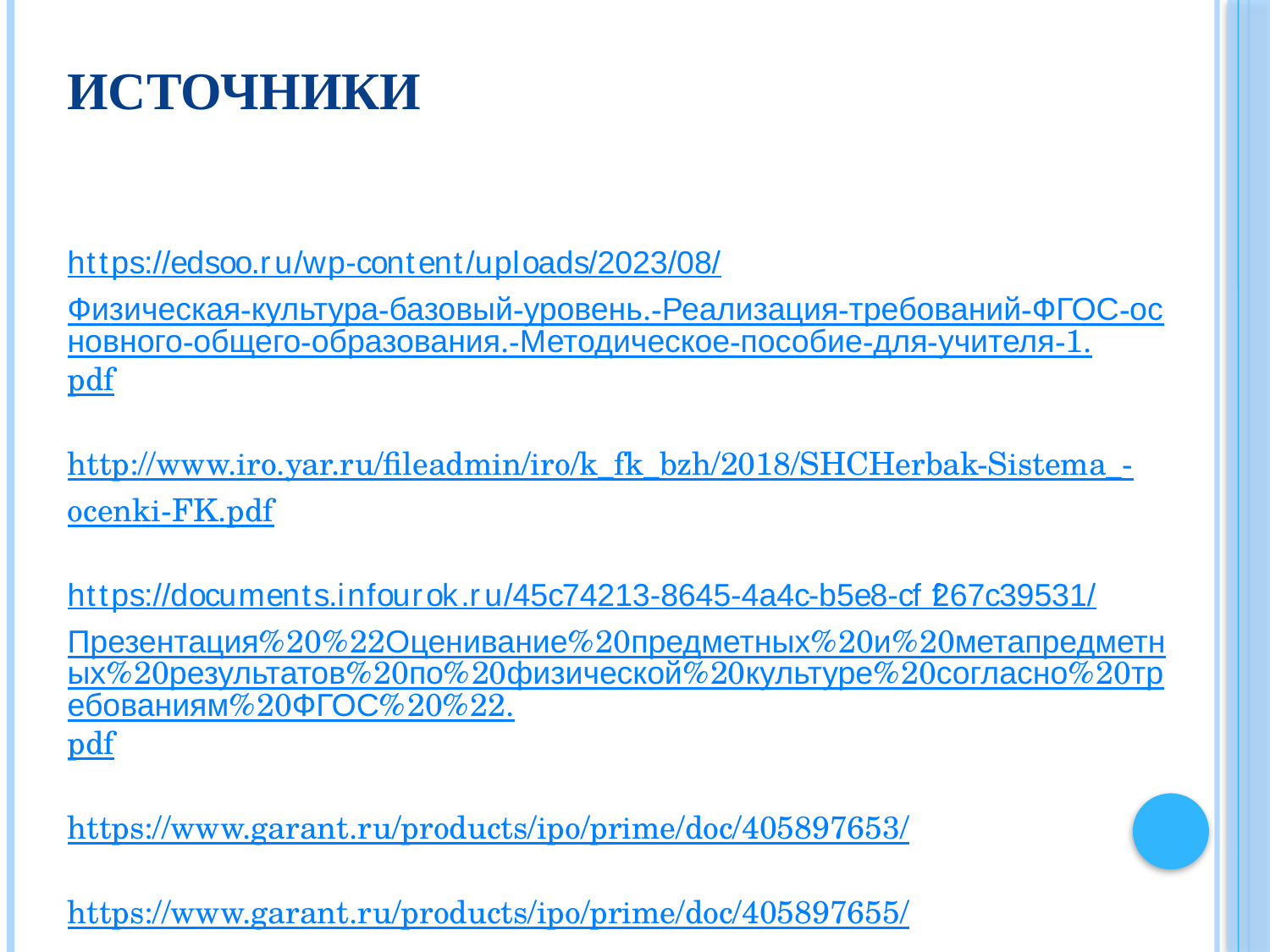

# источники
https://edsoo.ru/wp-content/uploads/2023/08/Физическая-культура-базовый-уровень.-Реализация-требований-ФГОС-основного-общего-образования.-Методическое-пособие-для-учителя-1.pdf

http://www.iro.yar.ru/fileadmin/iro/k_fk_bzh/2018/SHCHerbak-Sistema_-ocenki-FK.pdf

https://documents.infourok.ru/45c74213-8645-4a4c-b5e8-cff267c39531/Презентация%20%22Оценивание%20предметных%20и%20метапредметных%20результатов%20по%20физической%20культуре%20согласно%20требованиям%20ФГОС%20%22.pdf

https://www.garant.ru/products/ipo/prime/doc/405897653/

https://www.garant.ru/products/ipo/prime/doc/405897655/